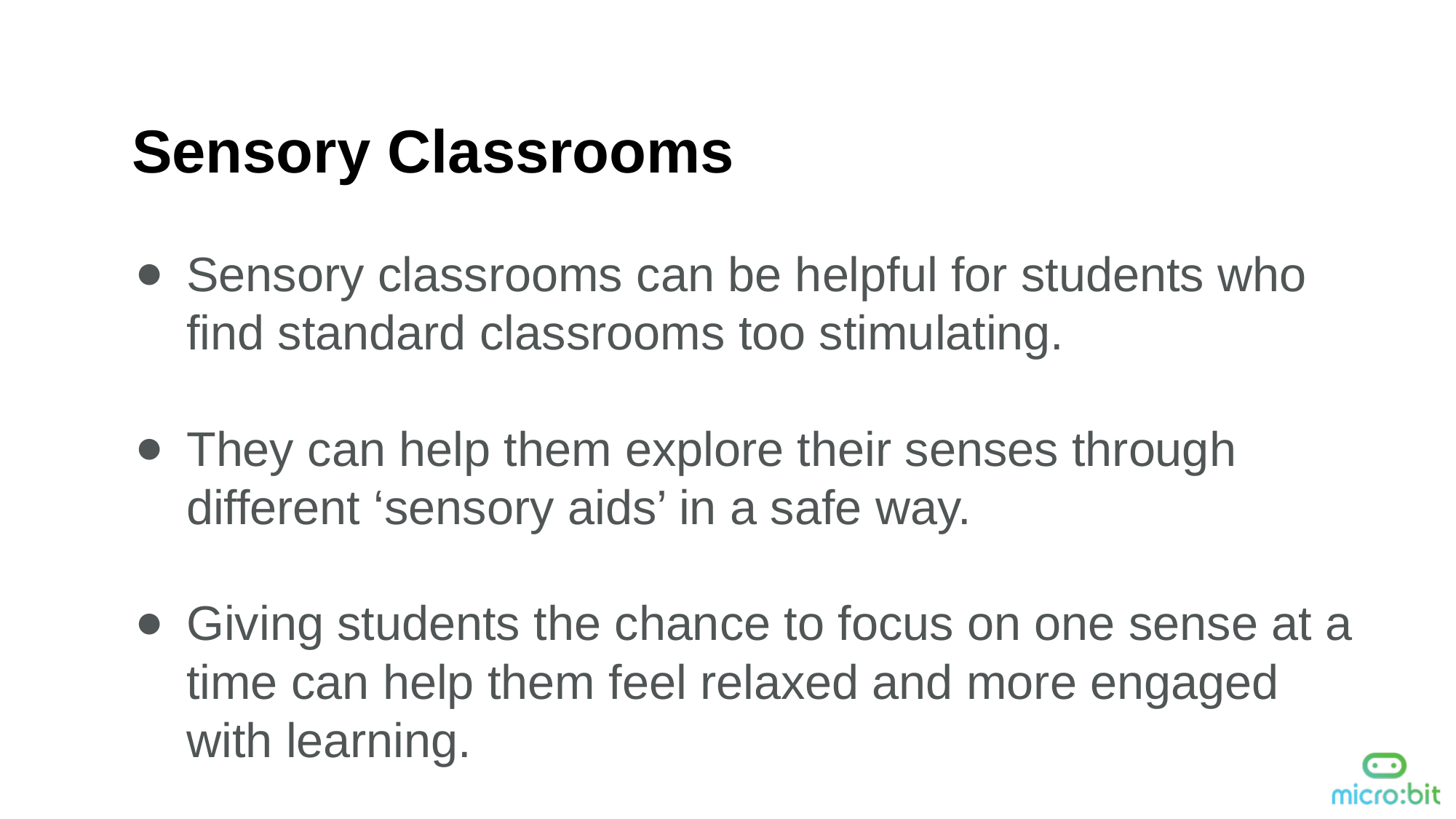

Sensory Classrooms

Sensory classrooms can be helpful for students who find standard classrooms too stimulating.

They can help them explore their senses through different ‘sensory aids’ in a safe way.

Giving students the chance to focus on one sense at a time can help them feel relaxed and more engaged  with learning.